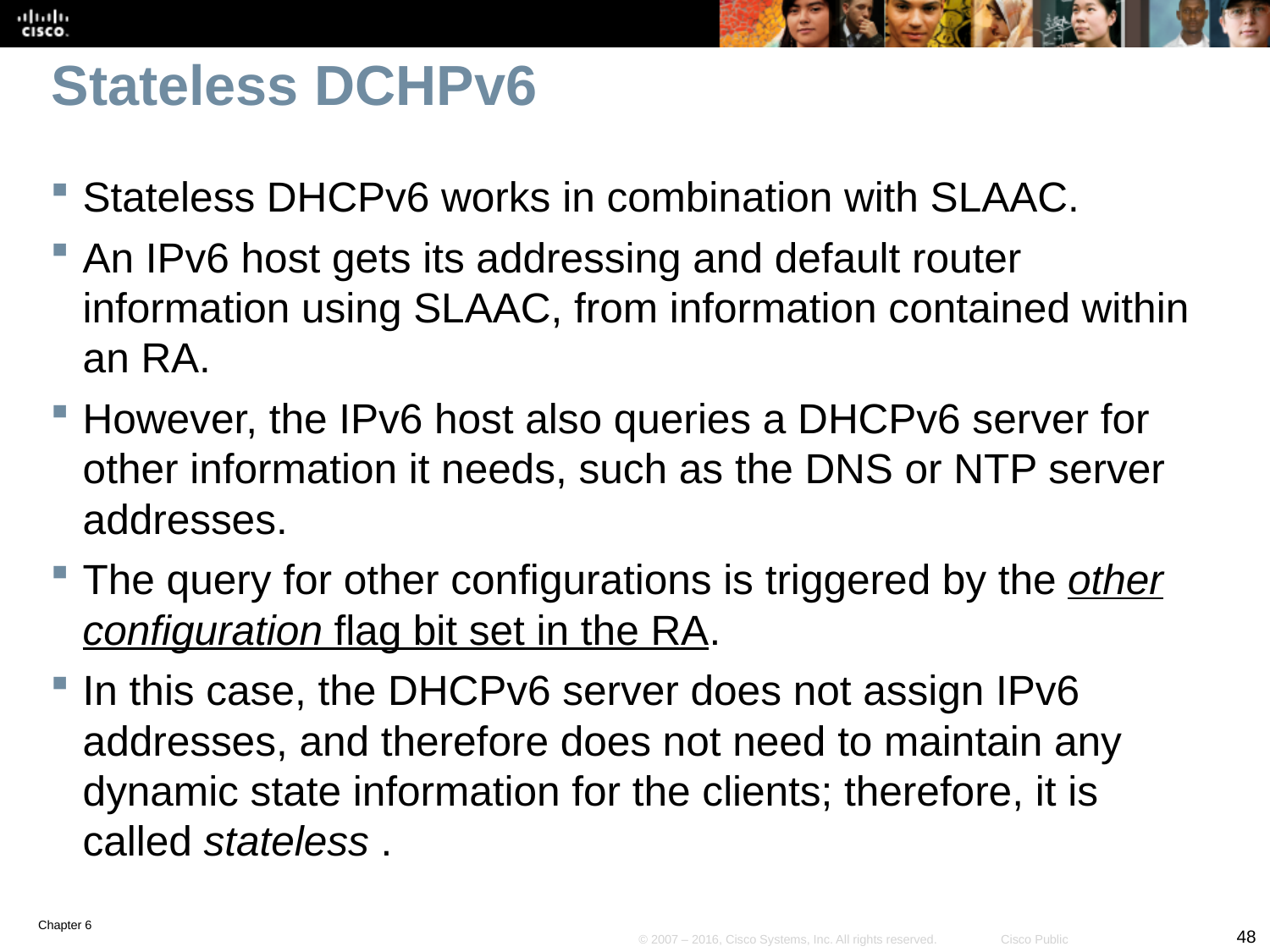

# Stateless DCHPv6
Stateless DHCPv6 works in combination with SLAAC.
An IPv6 host gets its addressing and default router information using SLAAC, from information contained within an RA.
However, the IPv6 host also queries a DHCPv6 server for other information it needs, such as the DNS or NTP server addresses.
The query for other configurations is triggered by the other configuration flag bit set in the RA.
In this case, the DHCPv6 server does not assign IPv6 addresses, and therefore does not need to maintain any dynamic state information for the clients; therefore, it is called stateless .